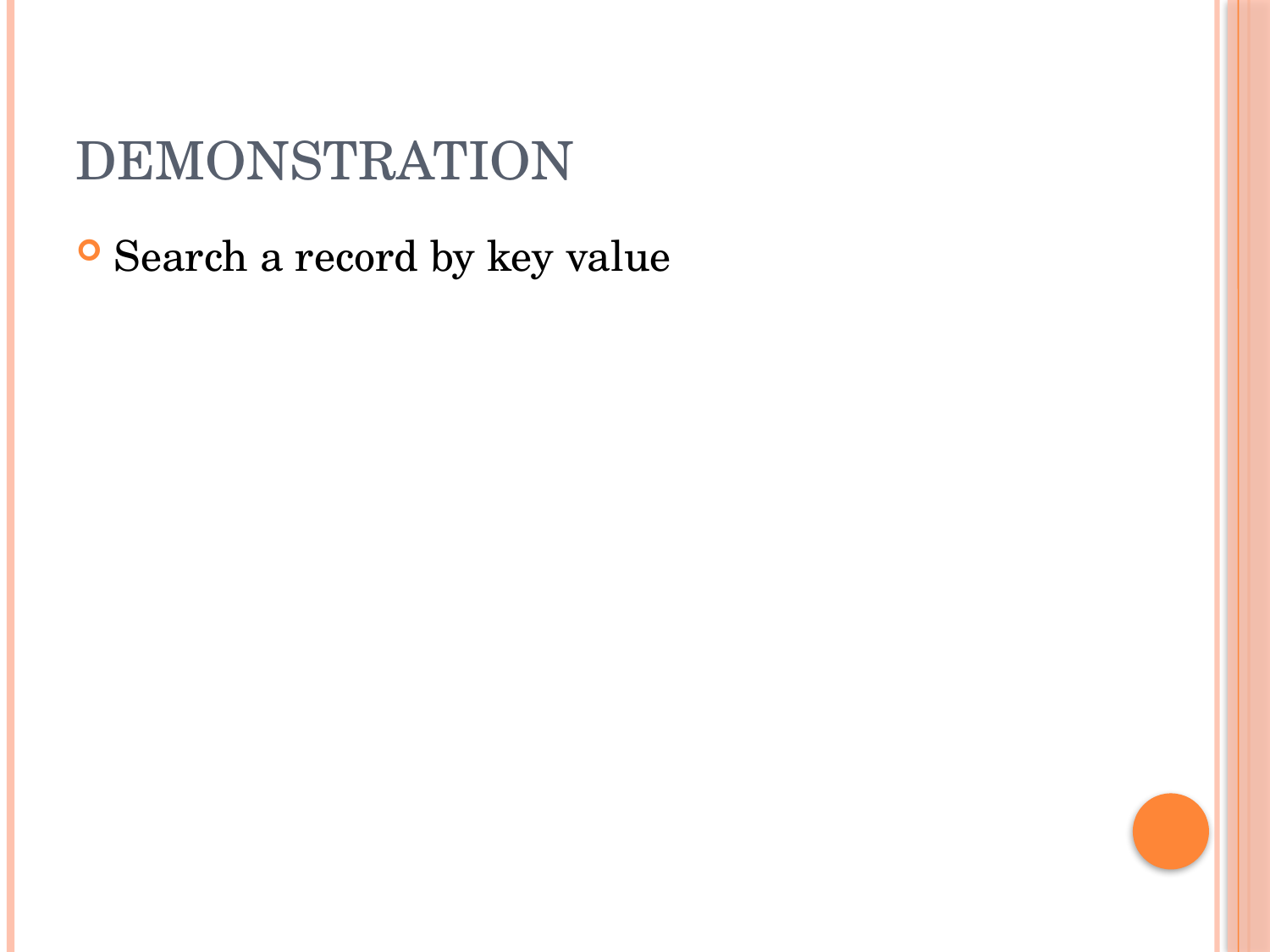

# Demonstration
Search a record by key value